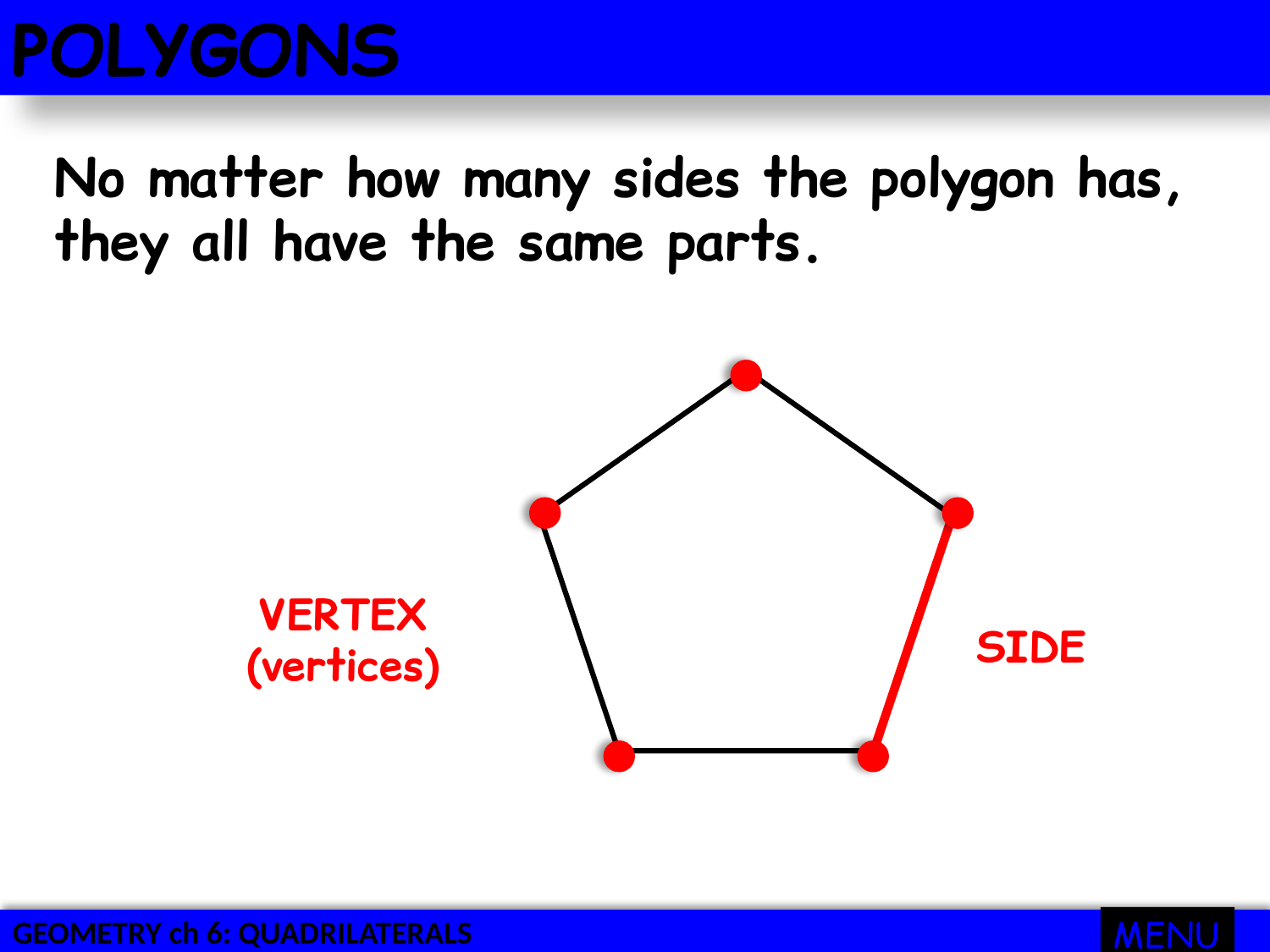

POLYGONS
No matter how many sides the polygon has, they all have the same parts.

VERTEX
(vertices)
SIDE

MENU
GEOMETRY ch 6: QUADRILATERALS